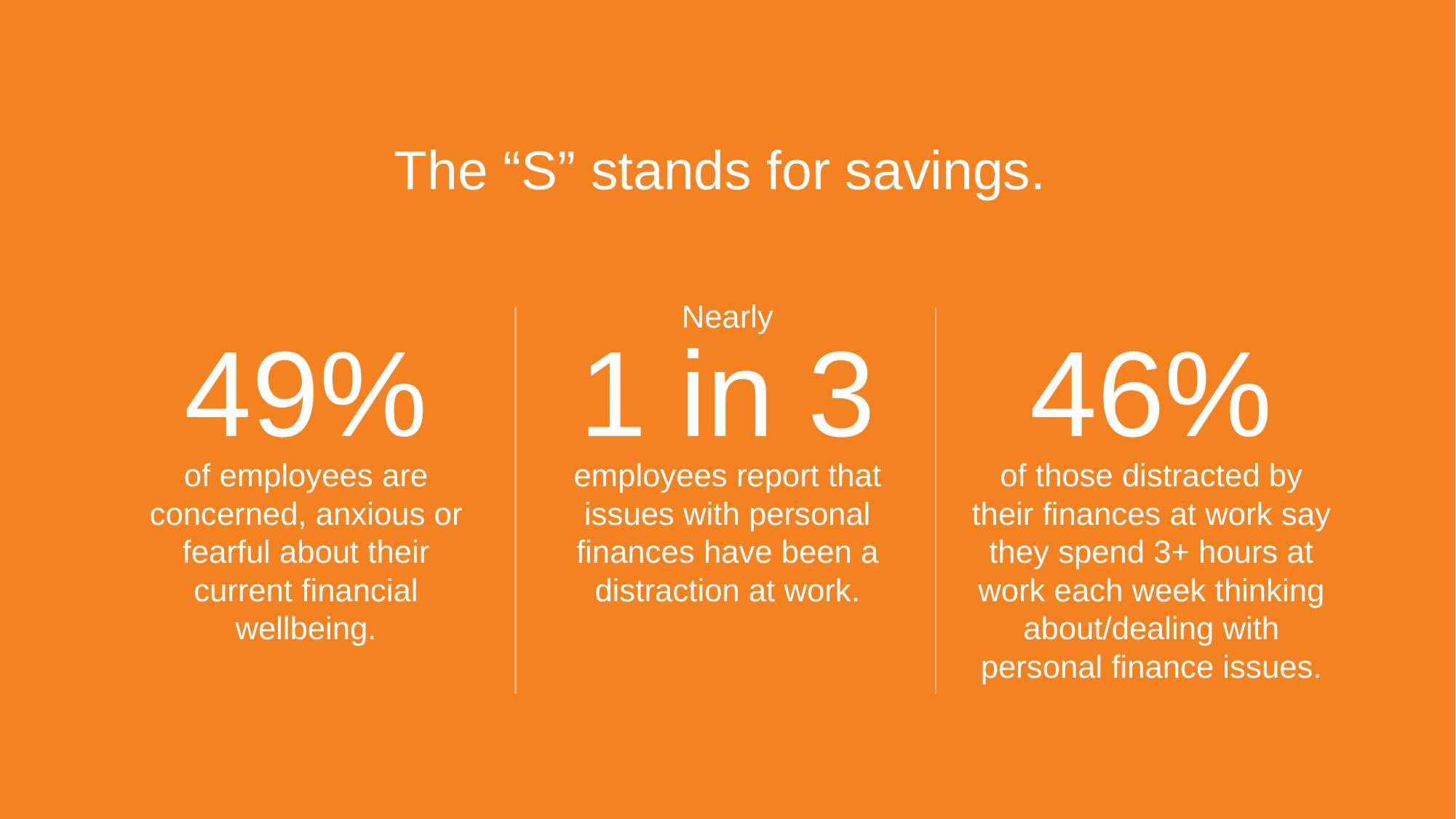

# The “S” stands for savings.
Nearly
49%
1 in 3
46%
of employees are concerned, anxious or fearful about their current financial wellbeing.
employees report that issues with personal finances have been a distraction at work.
of those distracted by their finances at work say they spend 3+ hours at work each week thinking about/dealing with personal finance issues.